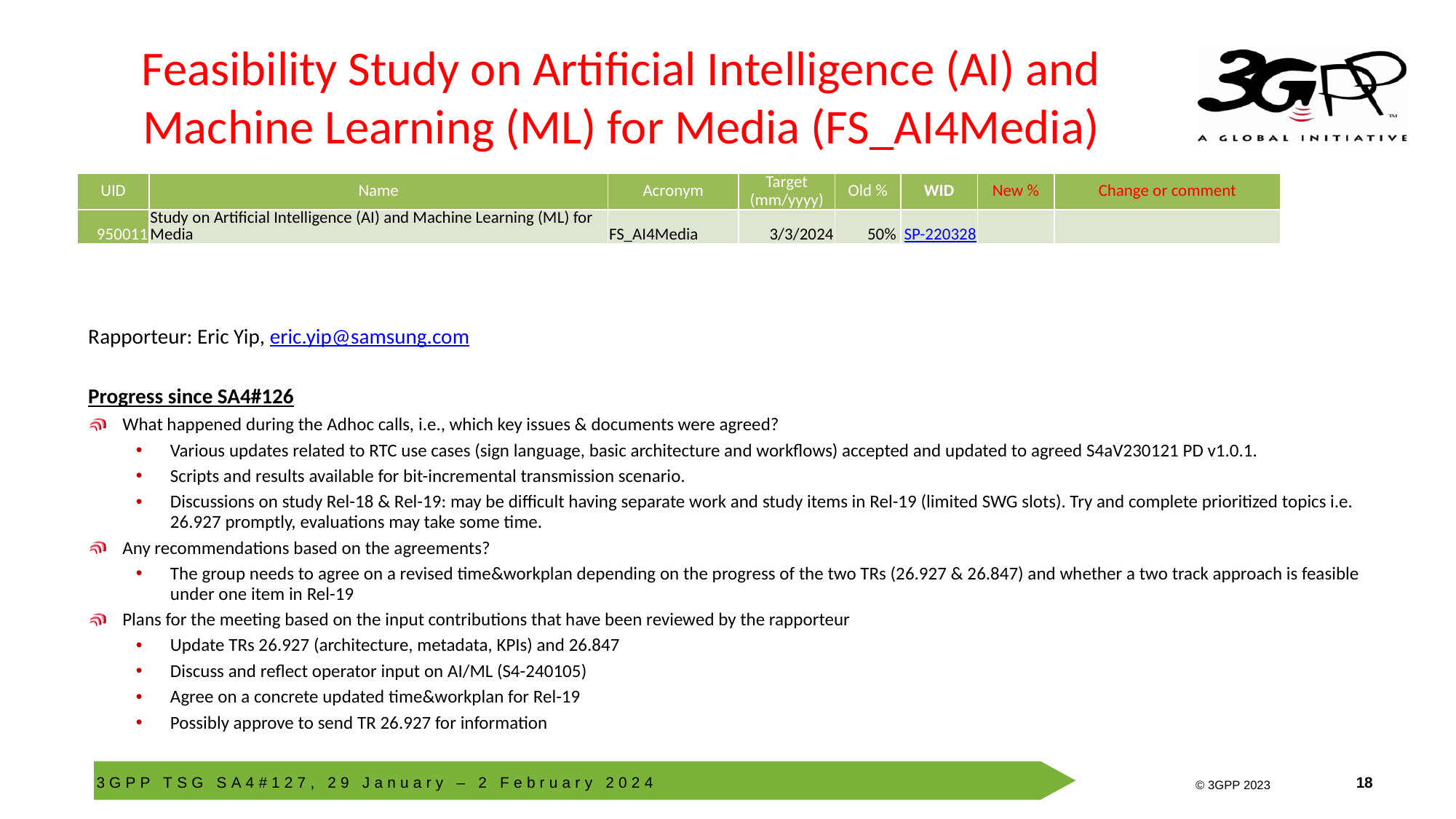

# Feasibility Study on Artificial Intelligence (AI) and Machine Learning (ML) for Media (FS_AI4Media)
| UID | Name | Acronym | Target (mm/yyyy) | Old % | WID | New % | Change or comment |
| --- | --- | --- | --- | --- | --- | --- | --- |
| 950011 | Study on Artificial Intelligence (AI) and Machine Learning (ML) for Media | FS\_AI4Media | 3/3/2024 | 50% | SP-220328 |  |  |
Rapporteur: Eric Yip, eric.yip@samsung.com

Progress since SA4#126
What happened during the Adhoc calls, i.e., which key issues & documents were agreed?
Various updates related to RTC use cases (sign language, basic architecture and workflows) accepted and updated to agreed S4aV230121 PD v1.0.1.
Scripts and results available for bit-incremental transmission scenario.
Discussions on study Rel-18 & Rel-19: may be difficult having separate work and study items in Rel-19 (limited SWG slots). Try and complete prioritized topics i.e. 26.927 promptly, evaluations may take some time.
Any recommendations based on the agreements?
The group needs to agree on a revised time&workplan depending on the progress of the two TRs (26.927 & 26.847) and whether a two track approach is feasible under one item in Rel-19
Plans for the meeting based on the input contributions that have been reviewed by the rapporteur
Update TRs 26.927 (architecture, metadata, KPIs) and 26.847
Discuss and reflect operator input on AI/ML (S4-240105)
Agree on a concrete updated time&workplan for Rel-19
Possibly approve to send TR 26.927 for information